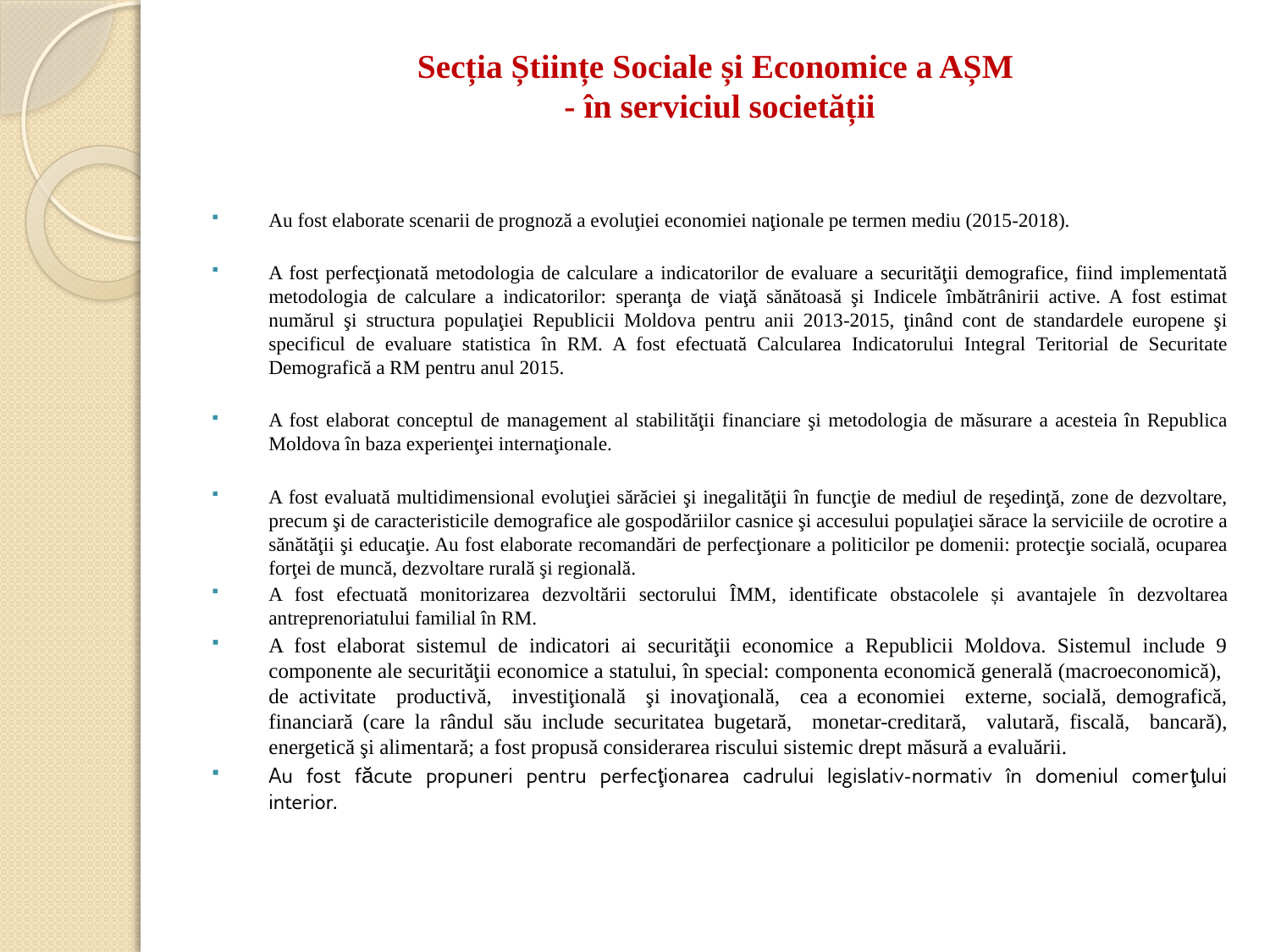

# Secția Științe Sociale și Economice a AȘM - în serviciul societății
Au fost elaborate scenarii de prognoză a evoluţiei economiei naţionale pe termen mediu (2015-2018).

A fost perfecţionată metodologia de calculare a indicatorilor de evaluare a securităţii demografice, fiind implementată metodologia de calculare a indicatorilor: speranţa de viaţă sănătoasă şi Indicele îmbătrânirii active. A fost estimat numărul şi structura populaţiei Republicii Moldova pentru anii 2013-2015, ţinând cont de standardele europene şi specificul de evaluare statistica în RM. A fost efectuată Calcularea Indicatorului Integral Teritorial de Securitate Demografică a RM pentru anul 2015.

A fost elaborat conceptul de management al stabilităţii financiare şi metodologia de măsurare a acesteia în Republica Moldova în baza experienţei internaţionale.

A fost evaluată multidimensional evoluţiei sărăciei şi inegalităţii în funcţie de mediul de reşedinţă, zone de dezvoltare, precum şi de caracteristicile demografice ale gospodăriilor casnice şi accesului populaţiei sărace la serviciile de ocrotire a sănătăţii şi educaţie. Au fost elaborate recomandări de perfecţionare a politicilor pe domenii: protecţie socială, ocuparea forţei de muncă, dezvoltare rurală şi regională.
A fost efectuată monitorizarea dezvoltării sectorului ÎMM, identificate obstacolele și avantajele în dezvoltarea antreprenoriatului familial în RM.
A fost elaborat sistemul de indicatori ai securităţii economice a Republicii Moldova. Sistemul include 9 componente ale securităţii economice a statului, în special: componenta economică generală (macroeconomică),  de activitate  productivă,  investiţională  şi inovaţională,  cea a economiei  externe, socială, demografică, financiară (care la rândul său include securitatea bugetară,  monetar-creditară,  valutară, fiscală,  bancară), energetică şi alimentară; a fost propusă considerarea riscului sistemic drept măsură a evaluării.
Au fost făcute propuneri pentru perfecţionarea cadrului legislativ-normativ în domeniul comerţului interior.